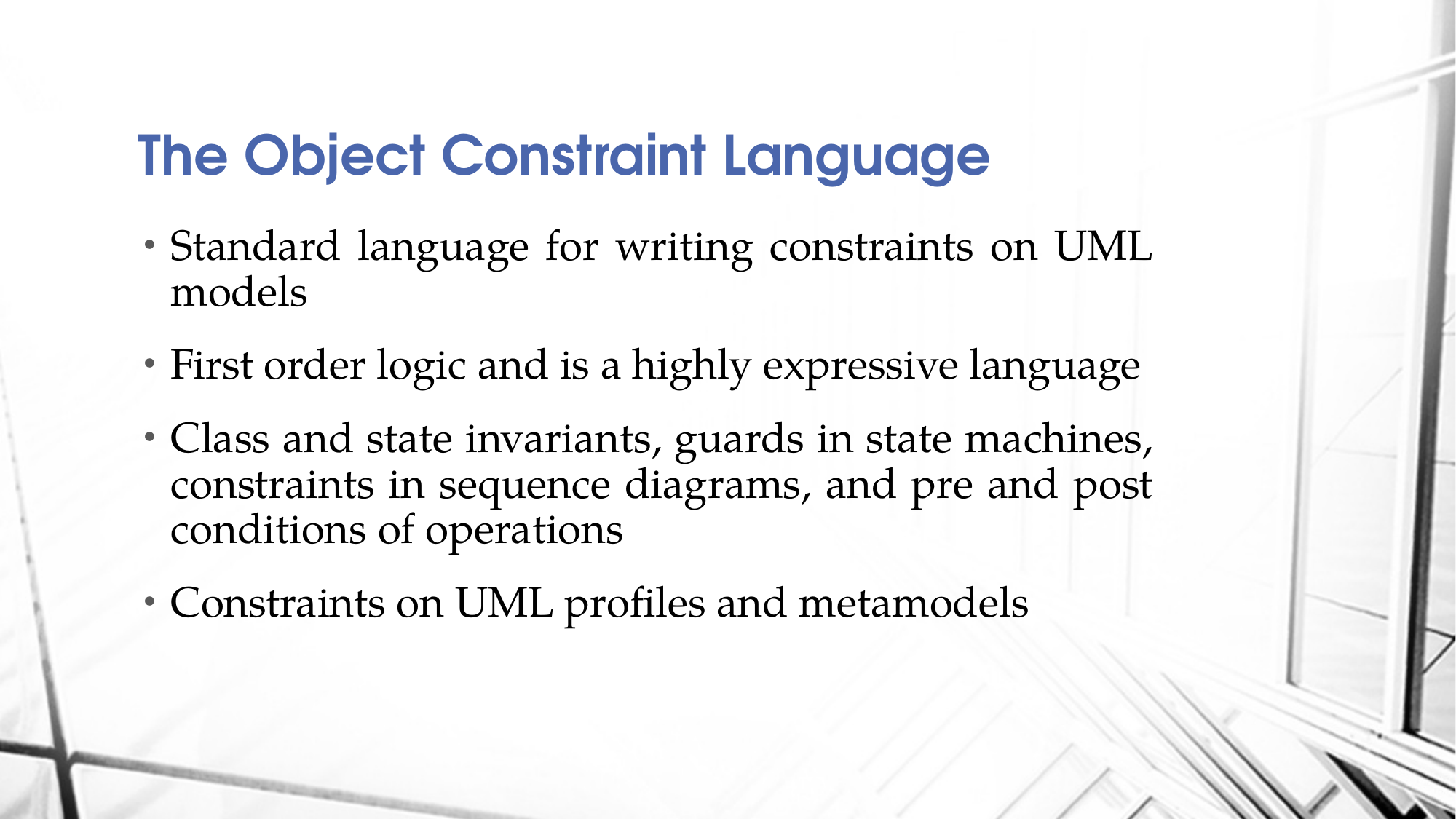

# The Object Constraint Language
Standard language for writing constraints on UML models
First order logic and is a highly expressive language
Class and state invariants, guards in state machines, constraints in sequence diagrams, and pre and post conditions of operations
Constraints on UML profiles and metamodels